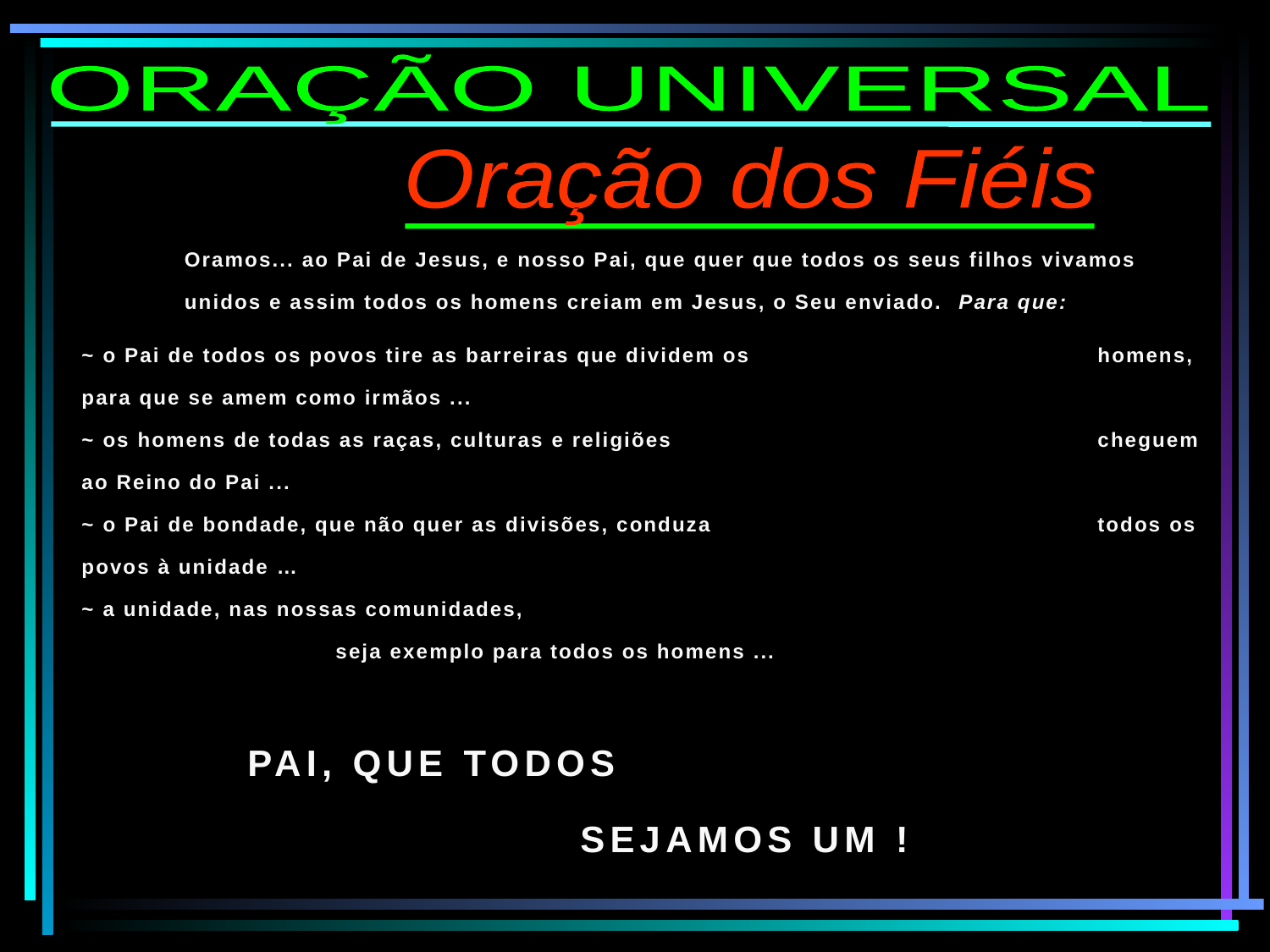

ORAÇÃO UNIVERSAL

Oração dos Fiéis

Oramos... ao Pai de Jesus, e nosso Pai, que quer que todos os seus filhos vivamos unidos e assim todos os homens creiam em Jesus, o Seu enviado.  Para que:
~ o Pai de todos os povos tire as barreiras que dividem os 			homens, para que se amem como irmãos ...
~ os homens de todas as raças, culturas e religiões 				cheguem ao Reino do Pai ...
~ o Pai de bondade, que não quer as divisões, conduza 			todos os povos à unidade …
~ a unidade, nas nossas comunidades,
		seja exemplo para todos os homens ...
PAI, QUE TODOS
 SEJAMOS UM !